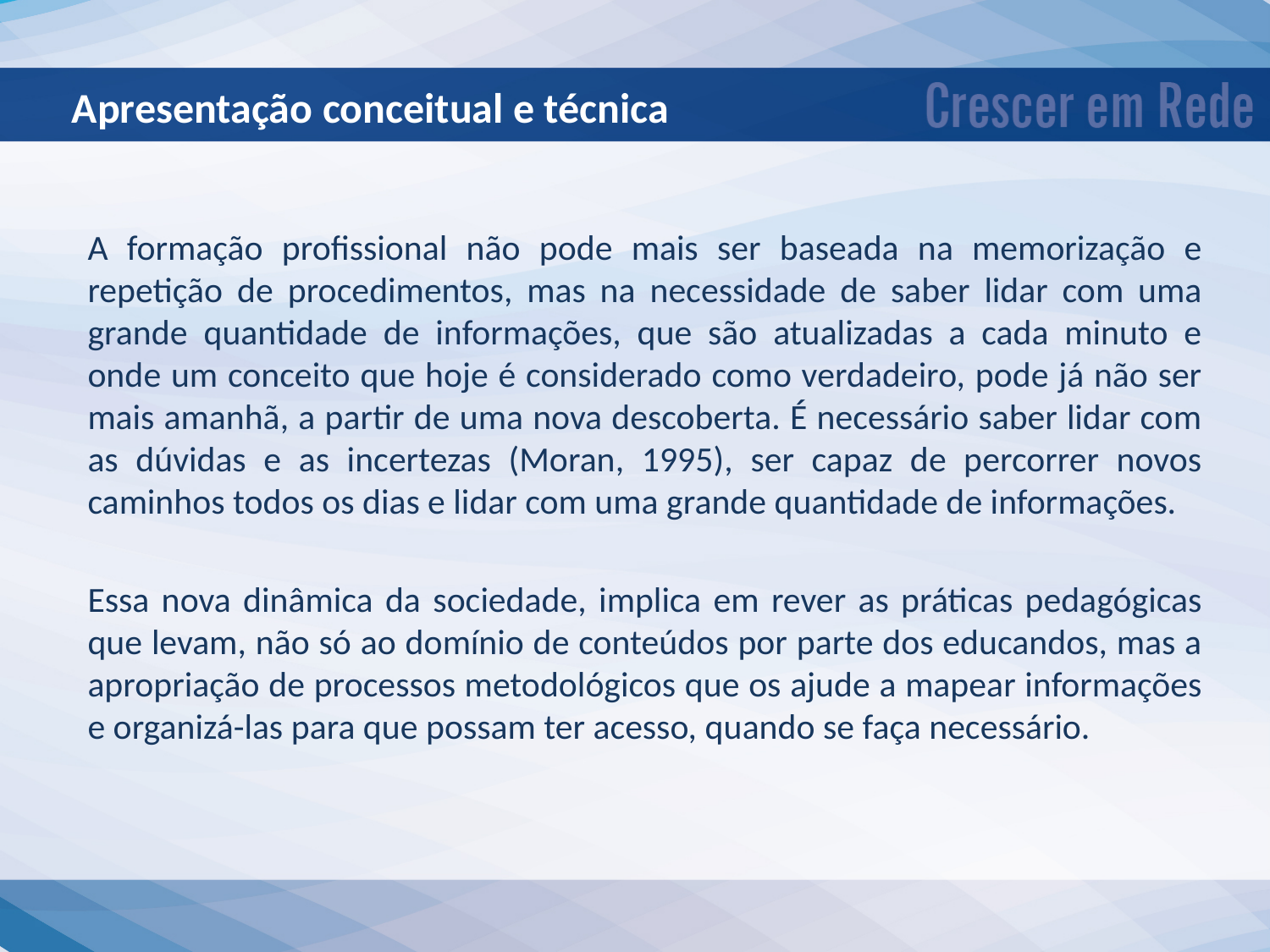

Apresentação conceitual e técnica
A formação profissional não pode mais ser baseada na memorização e repetição de procedimentos, mas na necessidade de saber lidar com uma grande quantidade de informações, que são atualizadas a cada minuto e onde um conceito que hoje é considerado como verdadeiro, pode já não ser mais amanhã, a partir de uma nova descoberta. É necessário saber lidar com as dúvidas e as incertezas (Moran, 1995), ser capaz de percorrer novos caminhos todos os dias e lidar com uma grande quantidade de informações.

Essa nova dinâmica da sociedade, implica em rever as práticas pedagógicas que levam, não só ao domínio de conteúdos por parte dos educandos, mas a apropriação de processos metodológicos que os ajude a mapear informações e organizá-las para que possam ter acesso, quando se faça necessário.